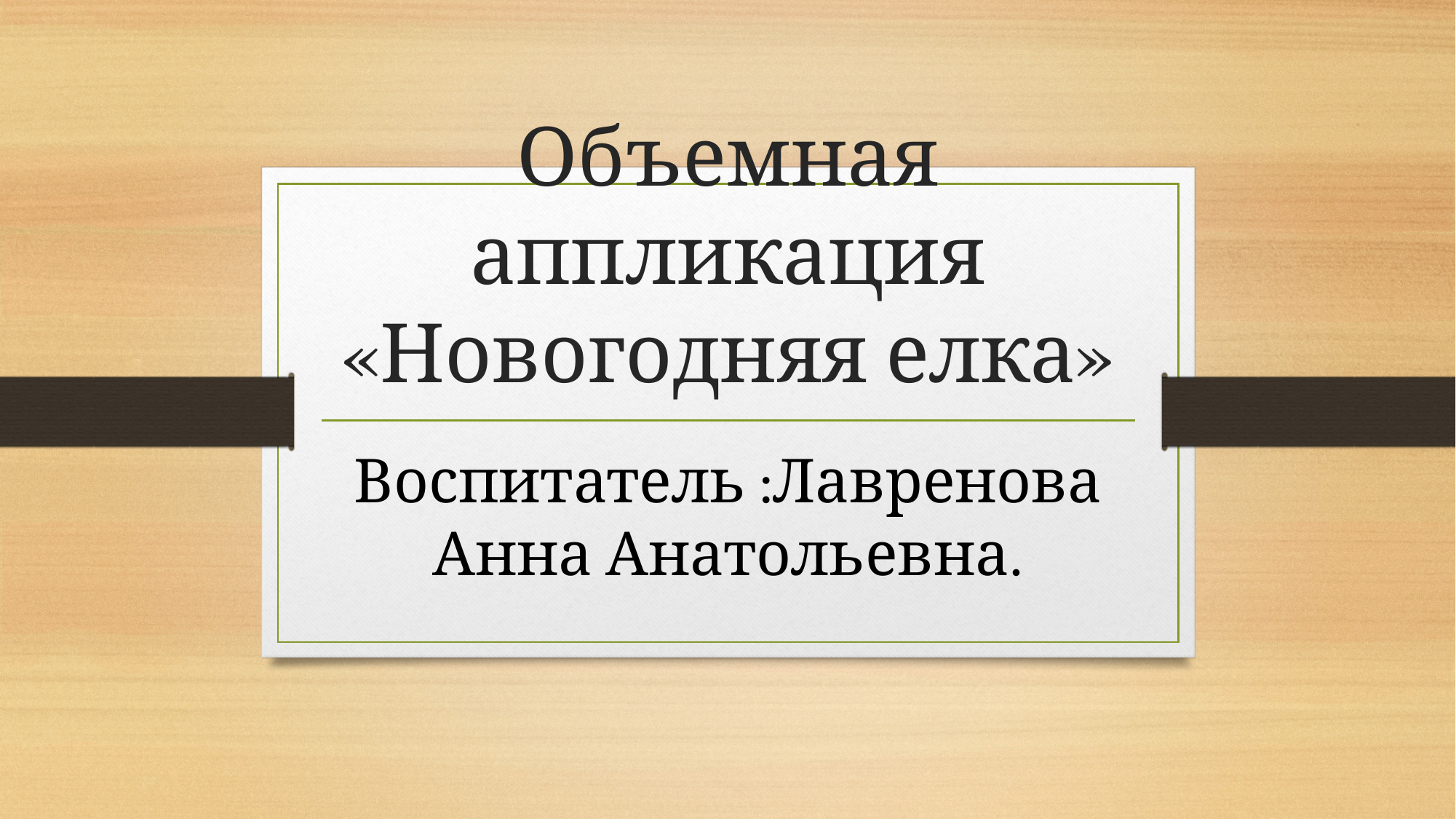

# Объемная аппликация «Новогодняя елка»
Воспитатель :Лавренова Анна Анатольевна.